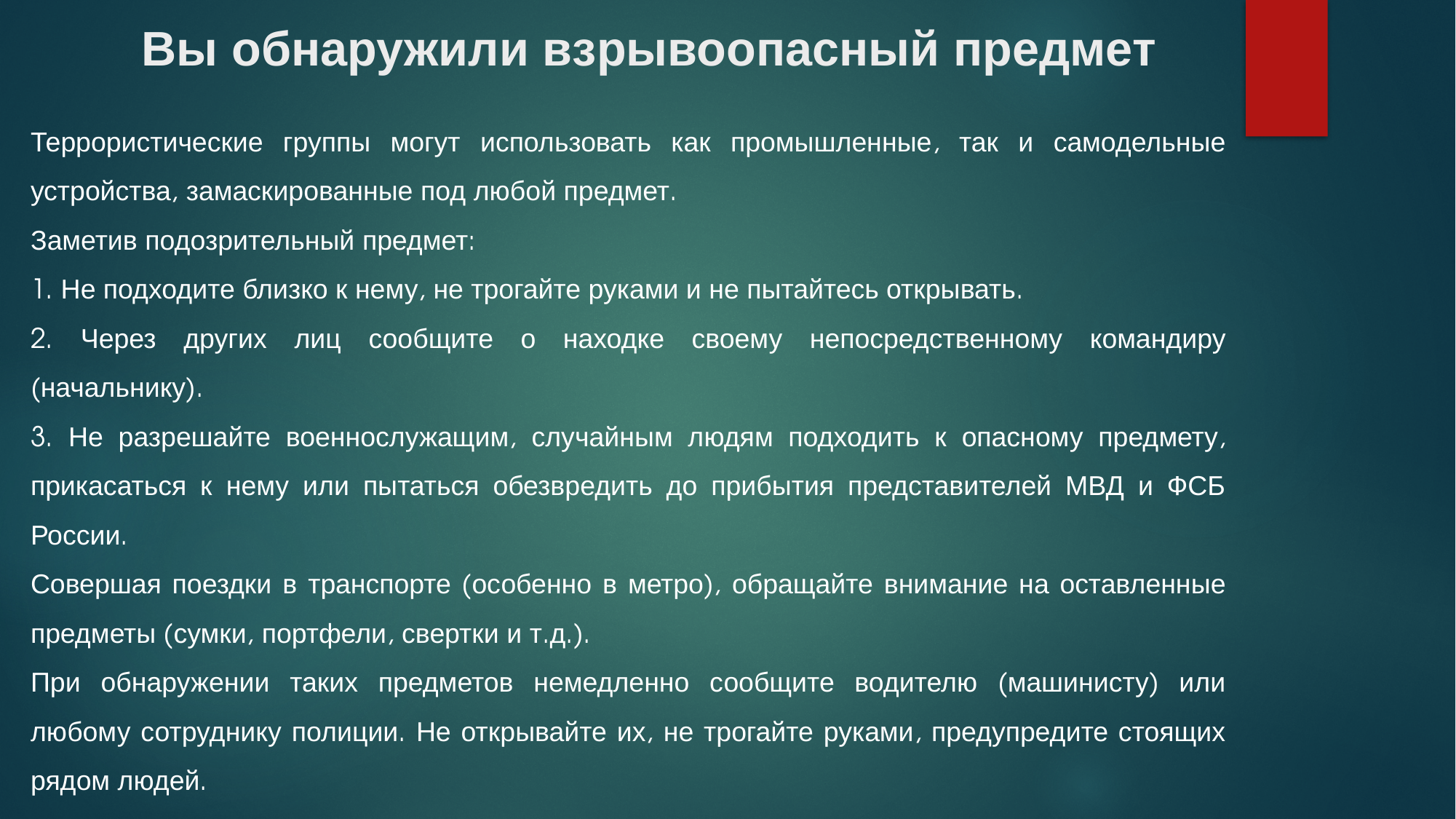

# Вы обнаружили взрывоопасный предмет
Террористические группы могут использовать как промышленные, так и самодельные устройства, замаскированные под любой предмет.
Заметив подозрительный предмет:
1. Не подходите близко к нему, не трогайте руками и не пытайтесь открывать.
2. Через других лиц сообщите о находке своему непосредственному командиру (начальнику).
3. Не разрешайте военнослужащим, случайным людям подходить к опасному предмету, прикасаться к нему или пытаться обезвредить до прибытия представителей МВД и ФСБ России.
Совершая поездки в транспорте (особенно в метро), обращайте внимание на оставленные предметы (сумки, портфели, свертки и т.д.).
При обнаружении таких предметов немедленно сообщите водителю (машинисту) или любому сотруднику полиции. Не открывайте их, не трогайте руками, предупредите стоящих рядом людей.